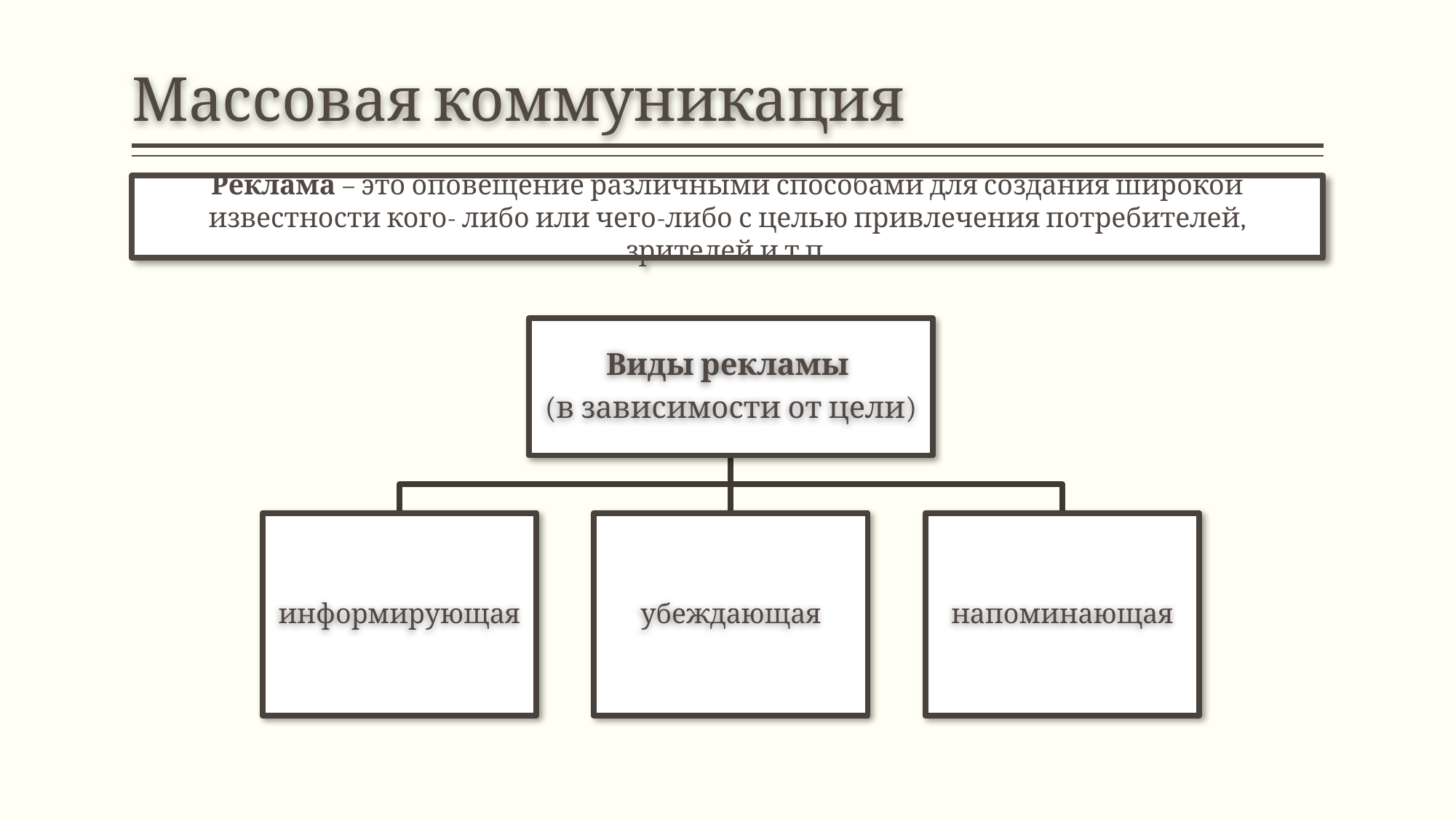

# Массовая коммуникация
Реклама – это оповещение различными способами для создания широкой известности кого- либо или чего-либо с целью привлечения потребителей, зрителей и т.п.

Виды рекламы
(в зависимости от цели)

информирующая

убеждающая

напоминающая